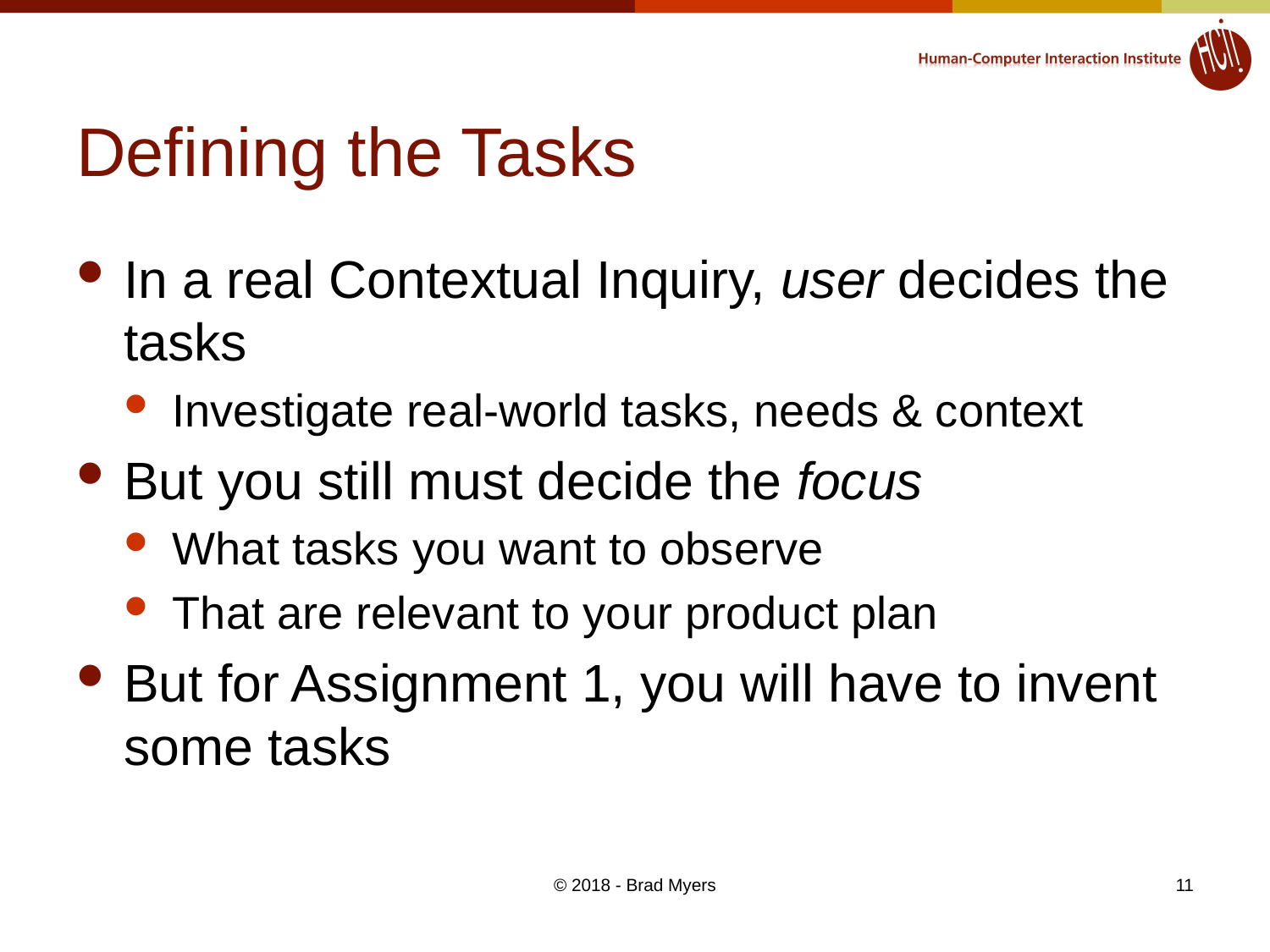

# Defining the Tasks
In a real Contextual Inquiry, user decides the tasks
Investigate real-world tasks, needs & context
But you still must decide the focus
What tasks you want to observe
That are relevant to your product plan
But for Assignment 1, you will have to invent some tasks
© 2018 - Brad Myers
11